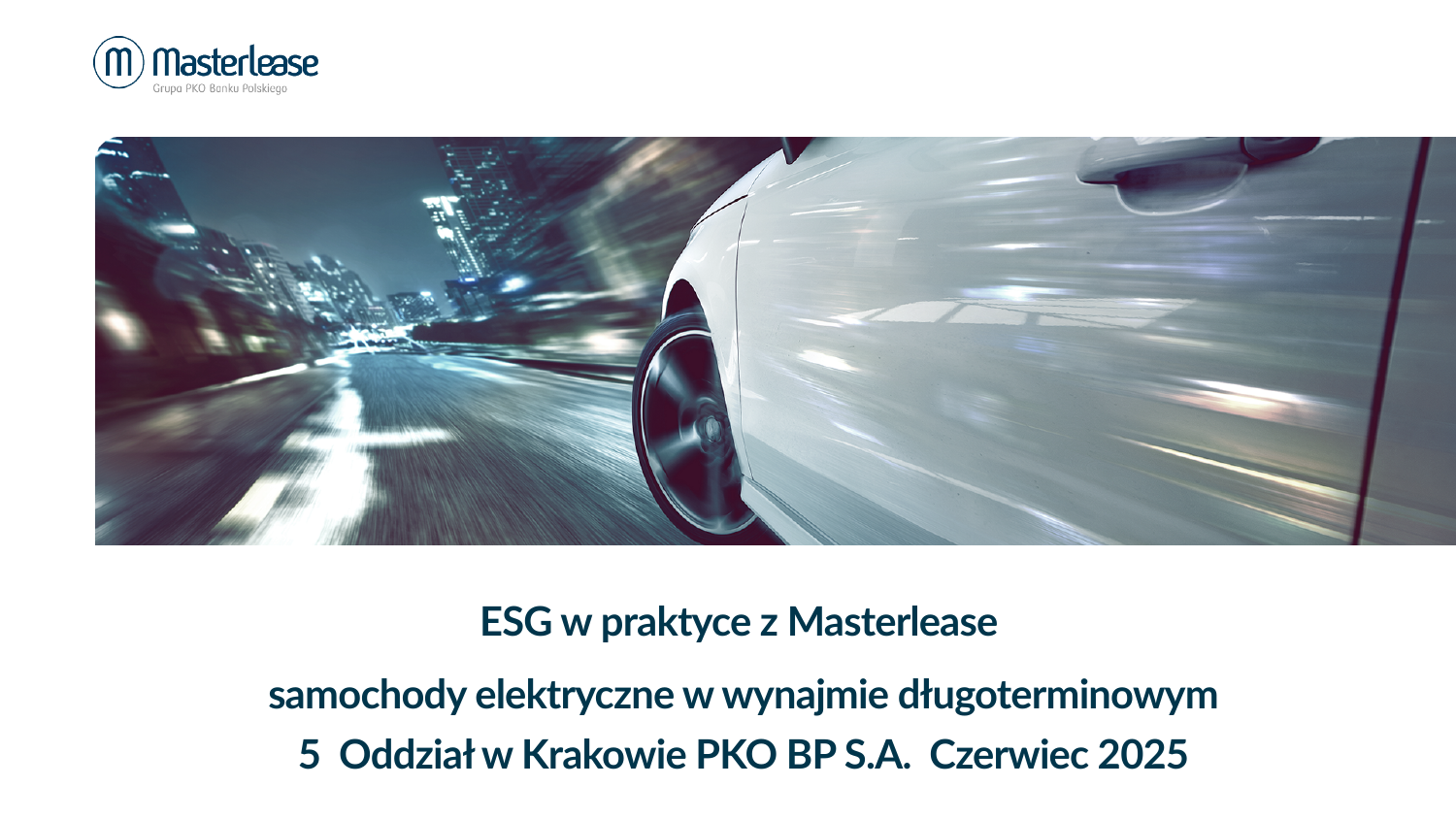

ESG w praktyce z Masterlease
samochody elektryczne w wynajmie długoterminowym
5  Oddział w Krakowie PKO BP S.A.  Czerwiec 2025